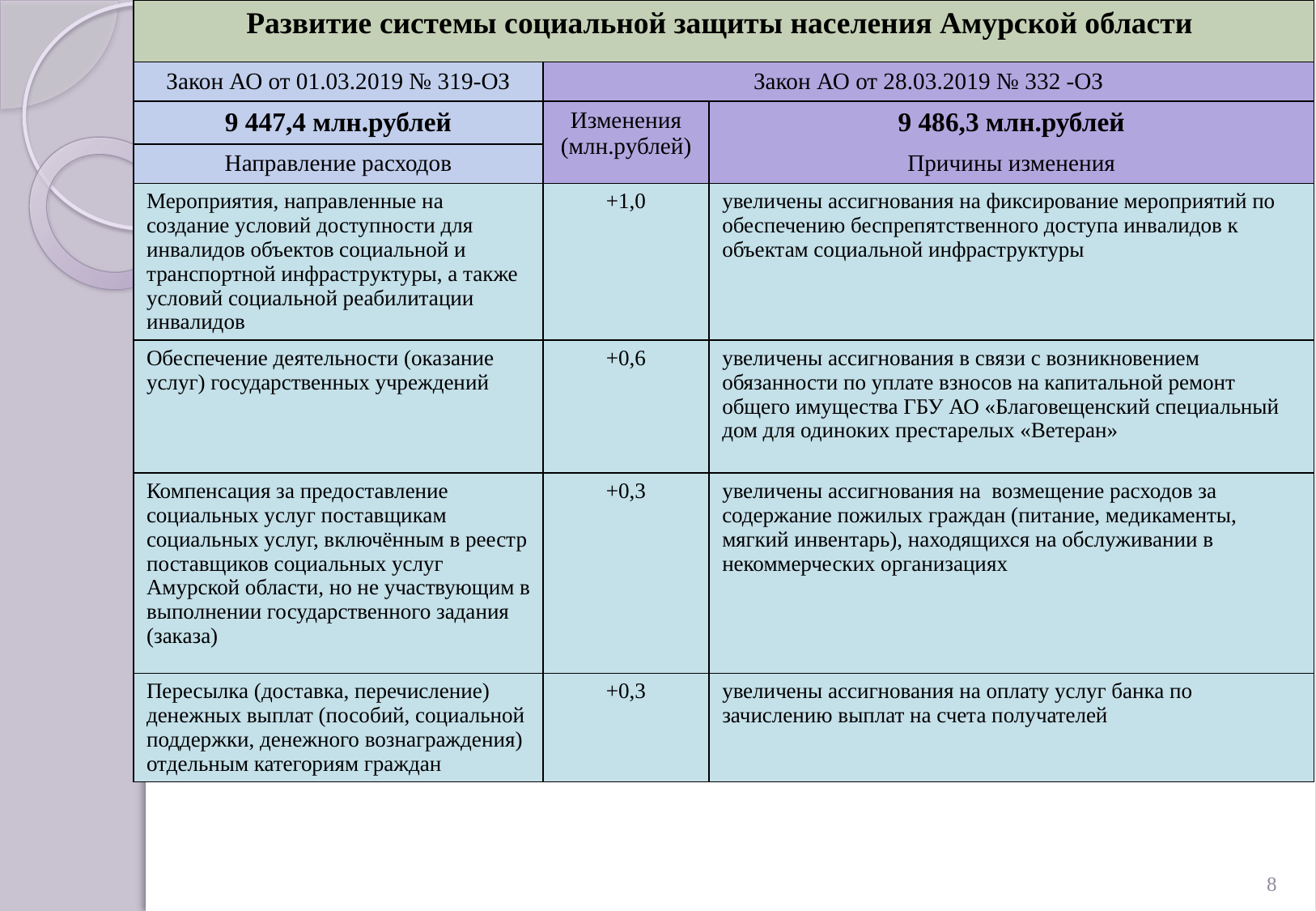

| Развитие системы социальной защиты населения Амурской области |  |  |
| --- | --- | --- |
| Закон АО от 01.03.2019 № 319-ОЗ | Закон АО от 28.03.2019 № 332 -ОЗ |  |
| 9 447,4 млн.рублей | Изменения (млн.рублей) | 9 486,3 млн.рублей |
|  |  | Причины изменения |
| Направление расходов |  |  |
| Мероприятия, направленные на создание условий доступности для инвалидов объектов социальной и транспортной инфраструктуры, а также условий социальной реабилитации инвалидов | +1,0 | увеличены ассигнования на фиксирование мероприятий по обеспечению беспрепятственного доступа инвалидов к объектам социальной инфраструктуры |
| Обеспечение деятельности (оказание услуг) государственных учреждений | +0,6 | увеличены ассигнования в связи с возникновением обязанности по уплате взносов на капитальной ремонт общего имущества ГБУ АО «Благовещенский специальный дом для одиноких престарелых «Ветеран» |
| Компенсация за предоставление социальных услуг поставщикам социальных услуг, включённым в реестр поставщиков социальных услуг Амурской области, но не участвующим в выполнении государственного задания (заказа) | +0,3 | увеличены ассигнования на возмещение расходов за содержание пожилых граждан (питание, медикаменты, мягкий инвентарь), находящихся на обслуживании в некоммерческих организациях |
| Пересылка (доставка, перечисление) денежных выплат (пособий, социальной поддержки, денежного вознаграждения) отдельным категориям граждан | +0,3 | увеличены ассигнования на оплату услуг банка по зачислению выплат на счета получателей |
8